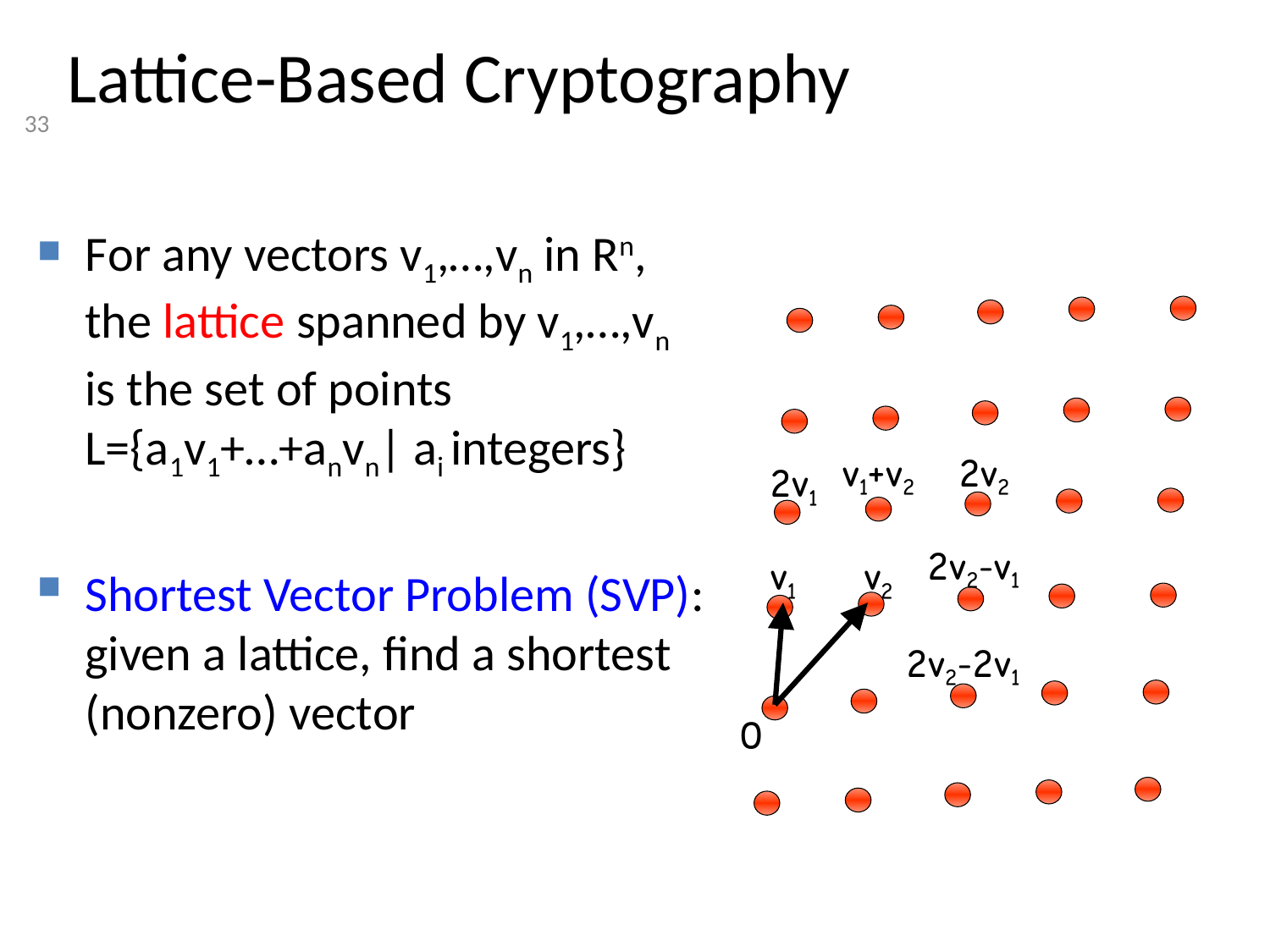

# Lattice-Based Cryptography

For any vectors v1,…,vn in Rn,
the lattice spanned by v1,…,vn
is the set of points
L={a1v1+…+anvn| ai integers}

Shortest Vector Problem (SVP): given a lattice, find a shortest (nonzero) vector

v1+v2
2v2
2v1
2v2-v1
v1
v2

2v2-2v1
0